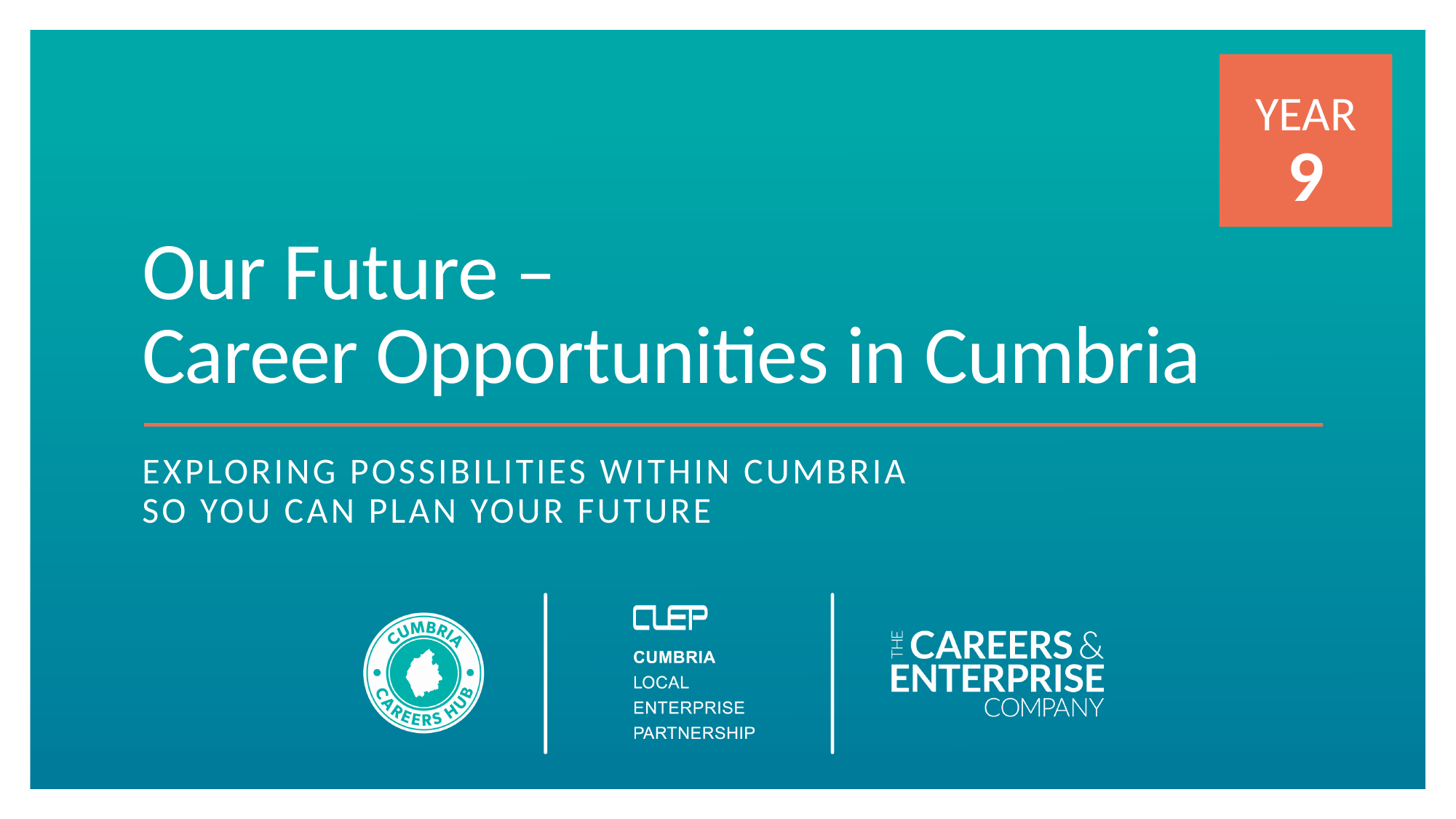

# Our Future – Career Opportunities in Cumbria
Exploring possibilities within Cumbria
so you can plan your future